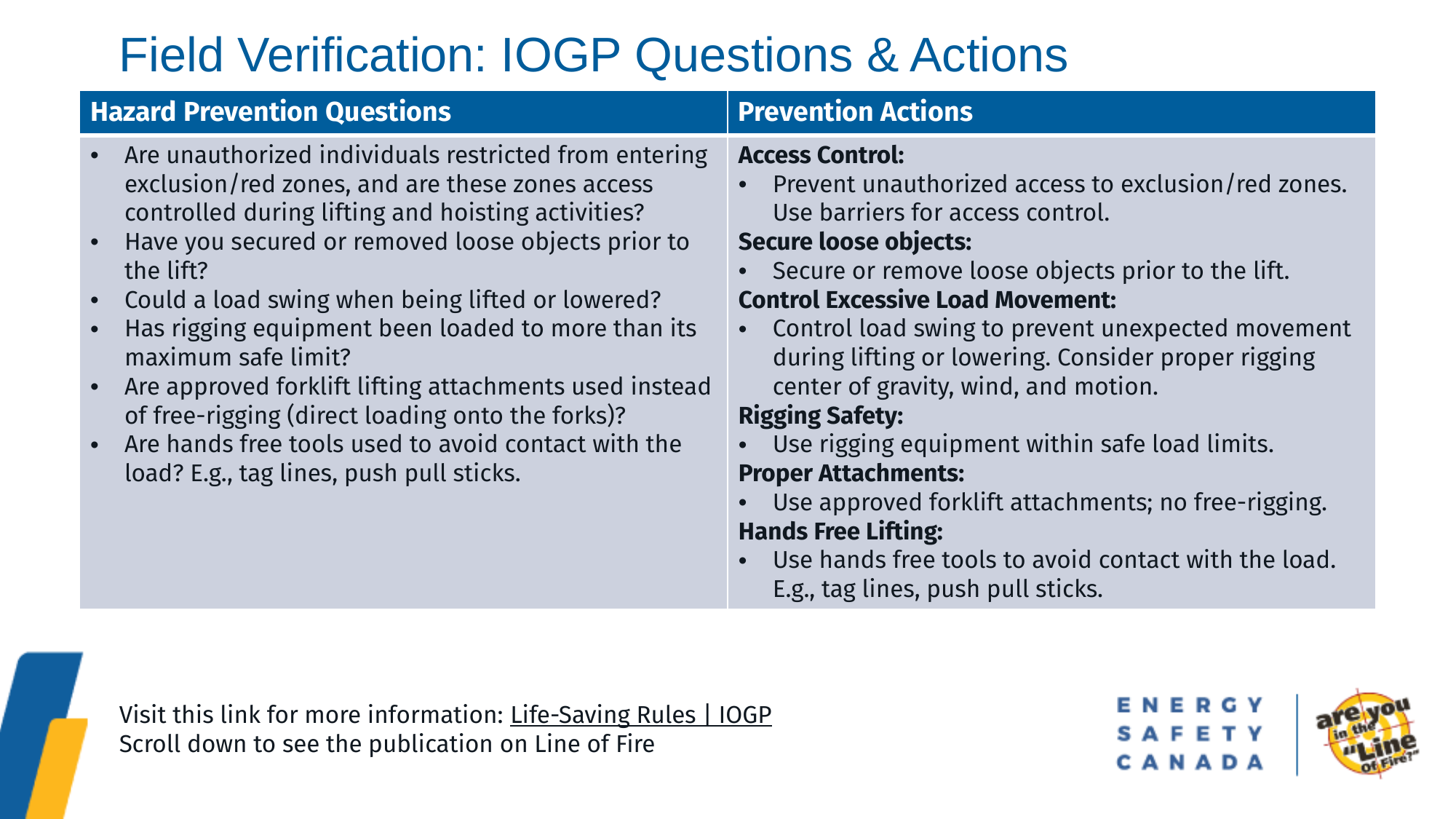

Field Verification: IOGP Questions & Actions
| Hazard Prevention Questions | Prevention Actions |
| --- | --- |
| Are unauthorized individuals restricted from entering exclusion/red zones, and are these zones access controlled during lifting and hoisting activities? Have you secured or removed loose objects prior to the lift? Could a load swing when being lifted or lowered? Has rigging equipment been loaded to more than its maximum safe limit? Are approved forklift lifting attachments used instead of free-rigging (direct loading onto the forks)? Are hands free tools used to avoid contact with the load? E.g., tag lines, push pull sticks. | Access Control: Prevent unauthorized access to exclusion/red zones. Use barriers for access control. Secure loose objects: Secure or remove loose objects prior to the lift. Control Excessive Load Movement: Control load swing to prevent unexpected movement during lifting or lowering. Consider proper rigging center of gravity, wind, and motion. Rigging Safety: Use rigging equipment within safe load limits. Proper Attachments: Use approved forklift attachments; no free-rigging. Hands Free Lifting: Use hands free tools to avoid contact with the load. E.g., tag lines, push pull sticks. |
Visit this link for more information: Life-Saving Rules | IOGP
Scroll down to see the publication on Line of Fire